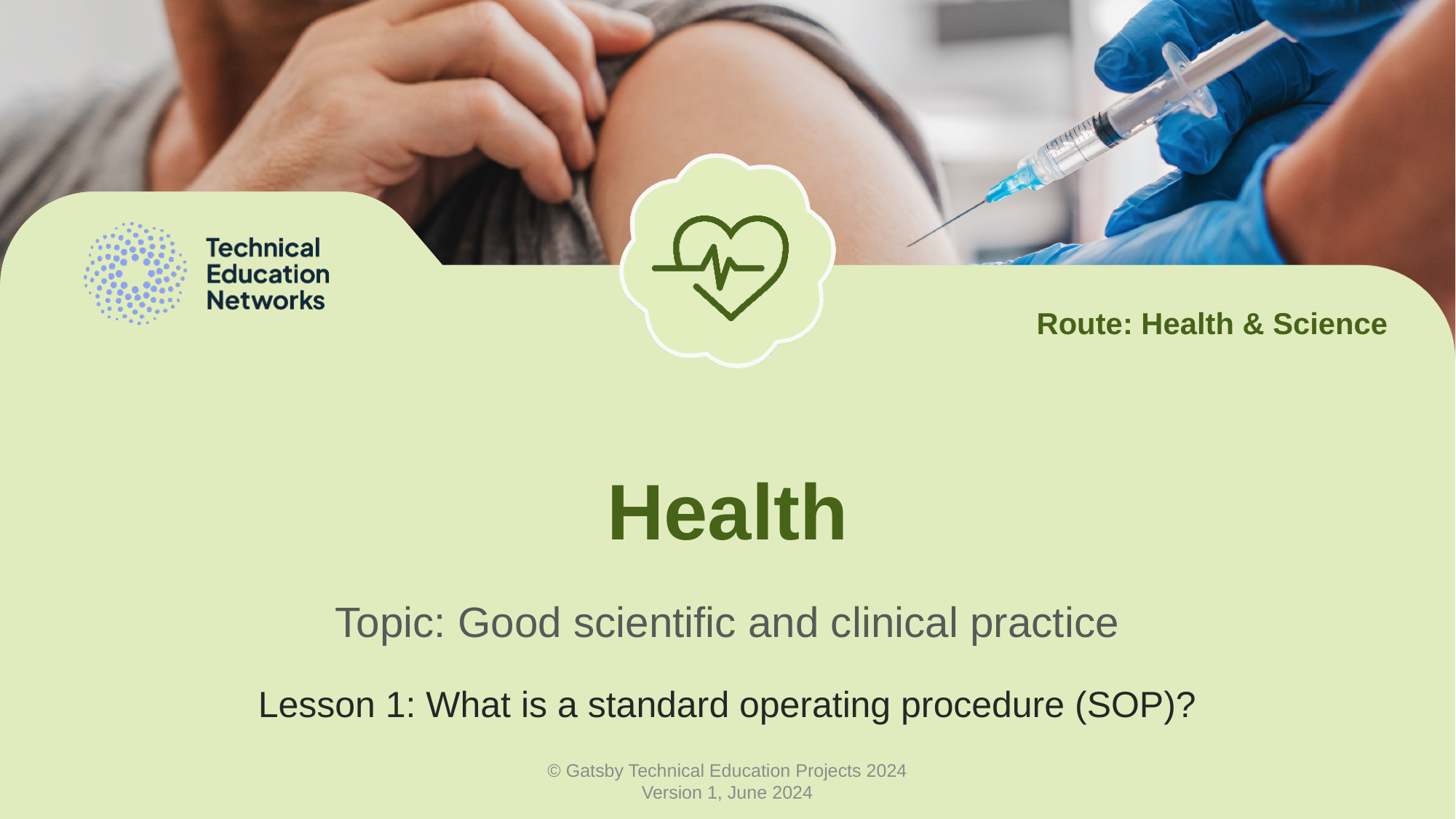

Route: Health & Science
# Health
Topic: Good scientific and clinical practice
Lesson 1: What is a standard operating procedure (SOP)?